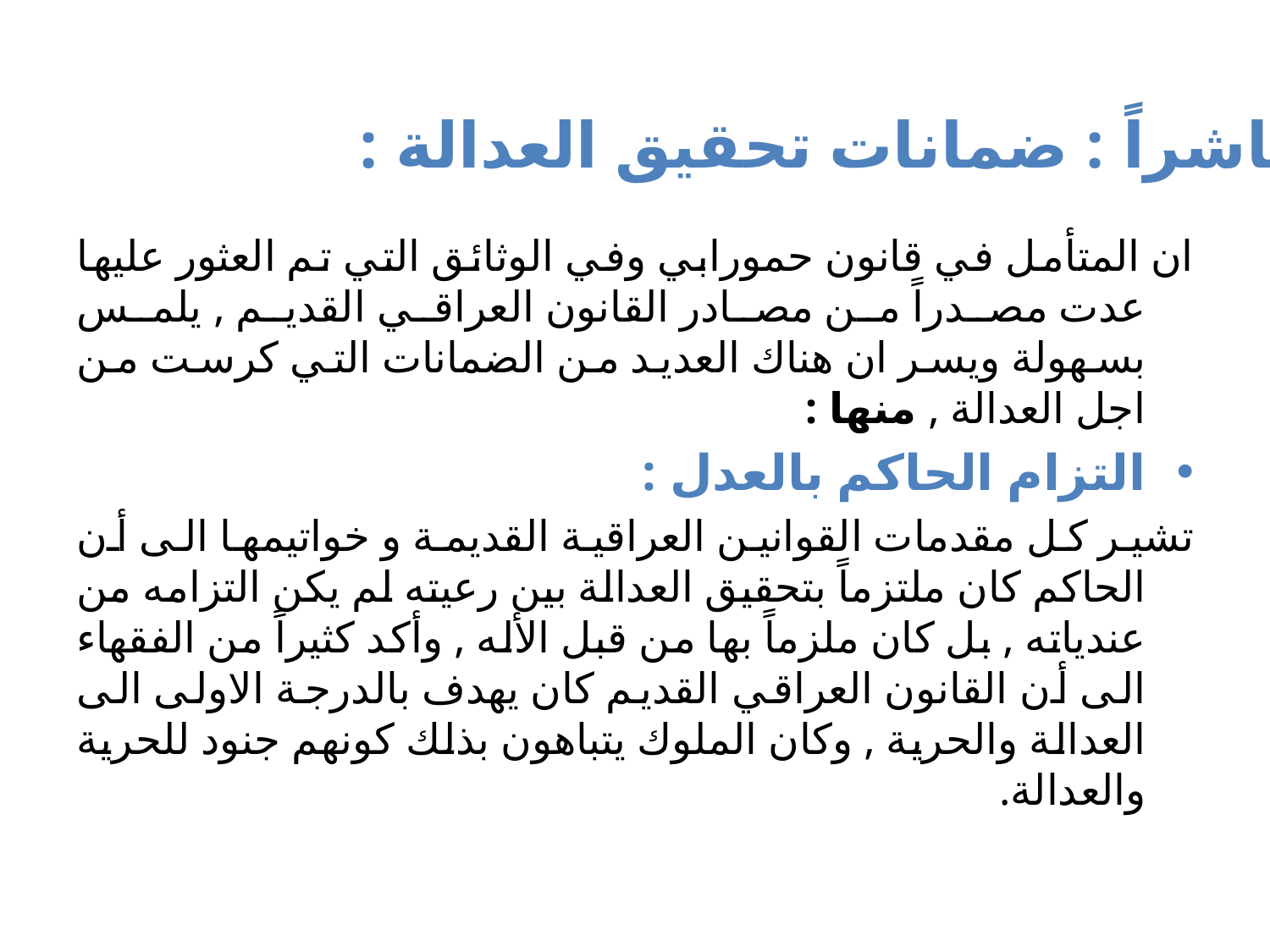

# عاشراً : ضمانات تحقيق العدالة :
ان المتأمل في قانون حمورابي وفي الوثائق التي تم العثور عليها عدت مصدراً من مصادر القانون العراقي القديم , يلمس بسهولة ويسر ان هناك العديد من الضمانات التي كرست من اجل العدالة , منها :
التزام الحاكم بالعدل :
تشير كل مقدمات القوانين العراقية القديمة و خواتيمها الى أن الحاكم كان ملتزماً بتحقيق العدالة بين رعيته لم يكن التزامه من عندياته , بل كان ملزماً بها من قبل الأله , وأكد كثيراً من الفقهاء الى أن القانون العراقي القديم كان يهدف بالدرجة الاولى الى العدالة والحرية , وكان الملوك يتباهون بذلك كونهم جنود للحرية والعدالة.